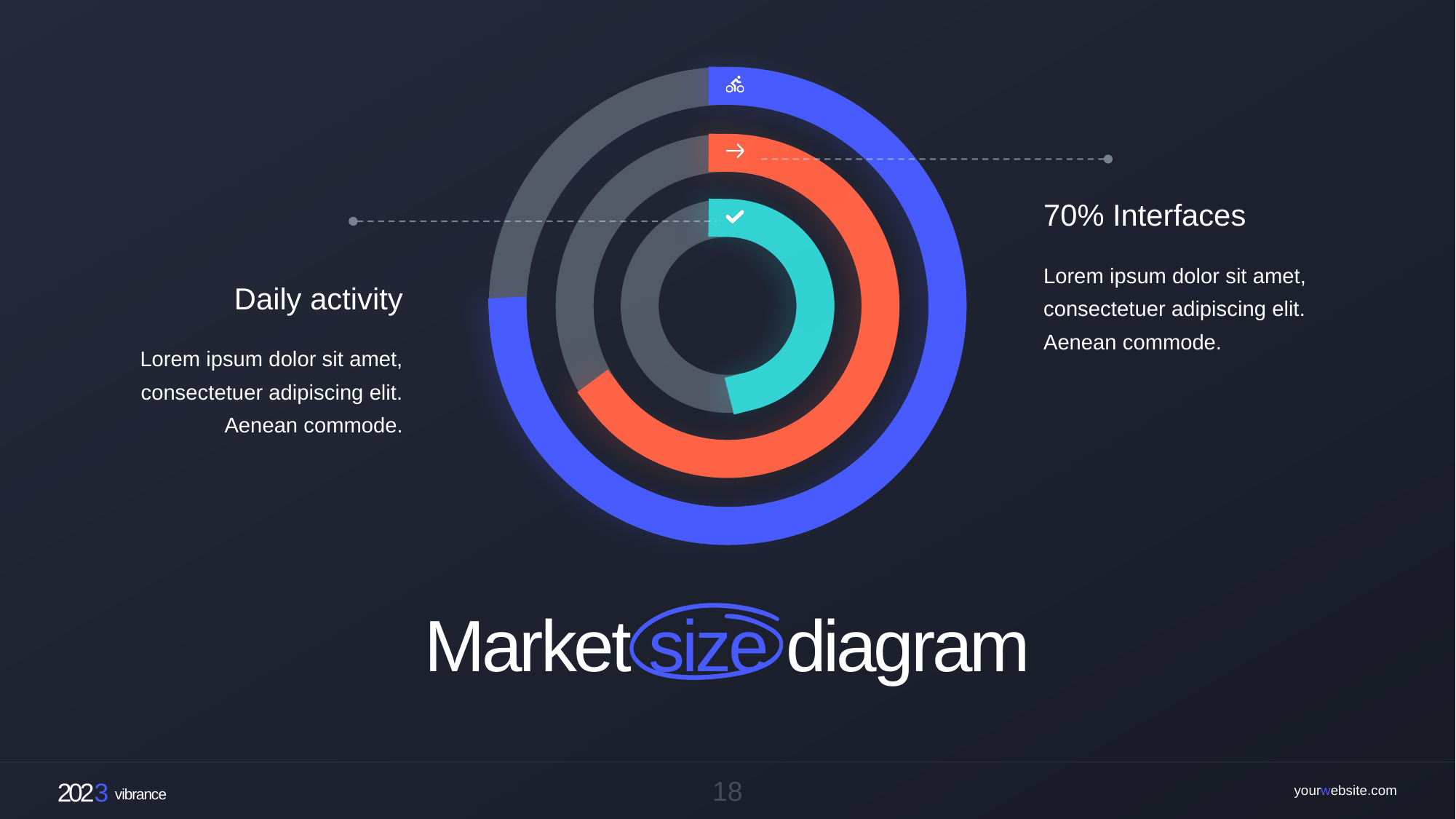

70% Interfaces
Lorem ipsum dolor sit amet, consectetuer adipiscing elit. Aenean commode.
Daily activity
Lorem ipsum dolor sit amet, consectetuer adipiscing elit. Aenean commode.
Market size diagram